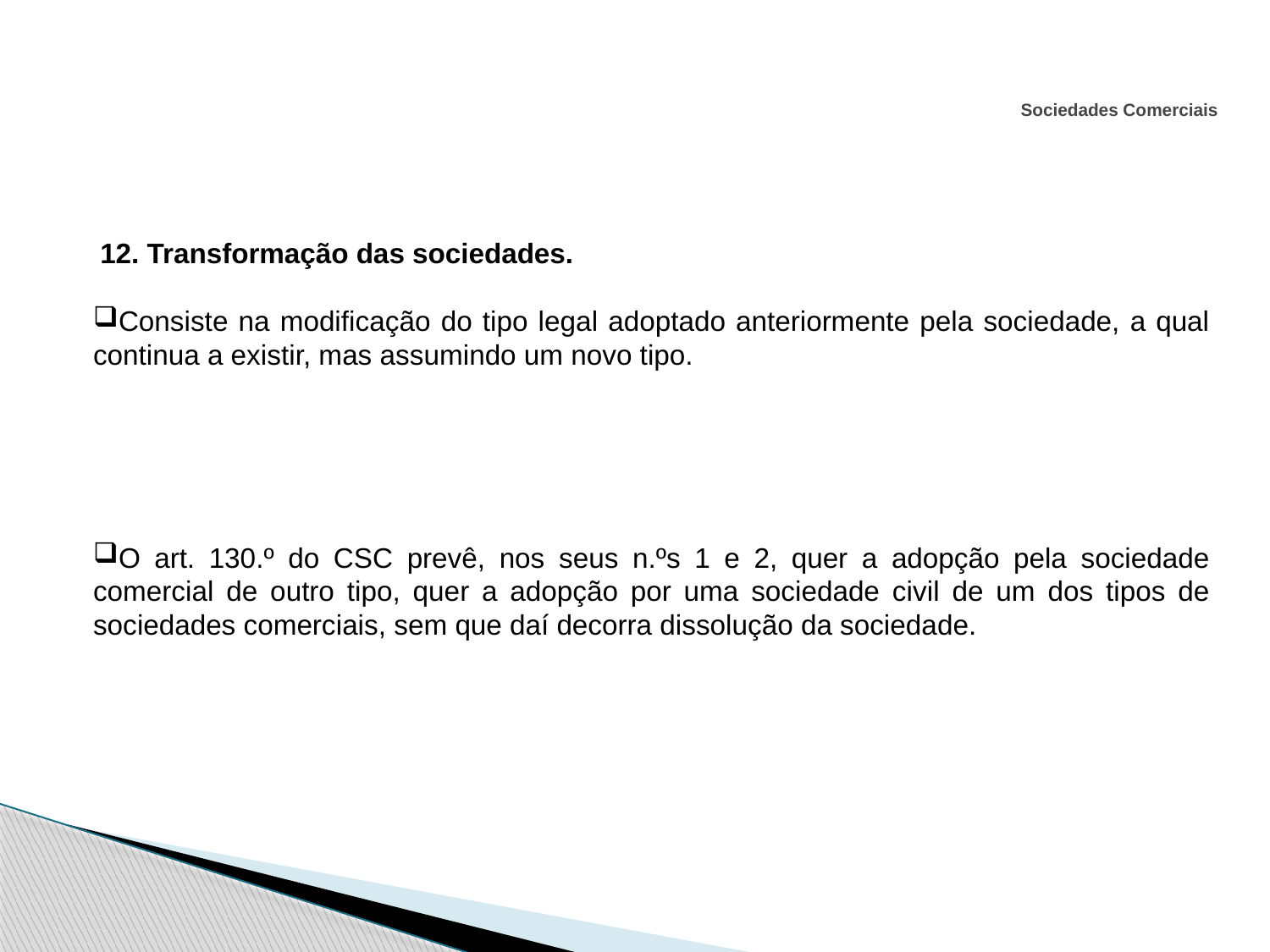

# Sociedades Comerciais
 12. Transformação das sociedades.

Consiste na modificação do tipo legal adoptado anteriormente pela sociedade, a qual continua a existir, mas assumindo um novo tipo.

O art. 130.º do CSC prevê, nos seus n.ºs 1 e 2, quer a adopção pela sociedade comercial de outro tipo, quer a adopção por uma sociedade civil de um dos tipos de sociedades comerciais, sem que daí decorra dissolução da sociedade.